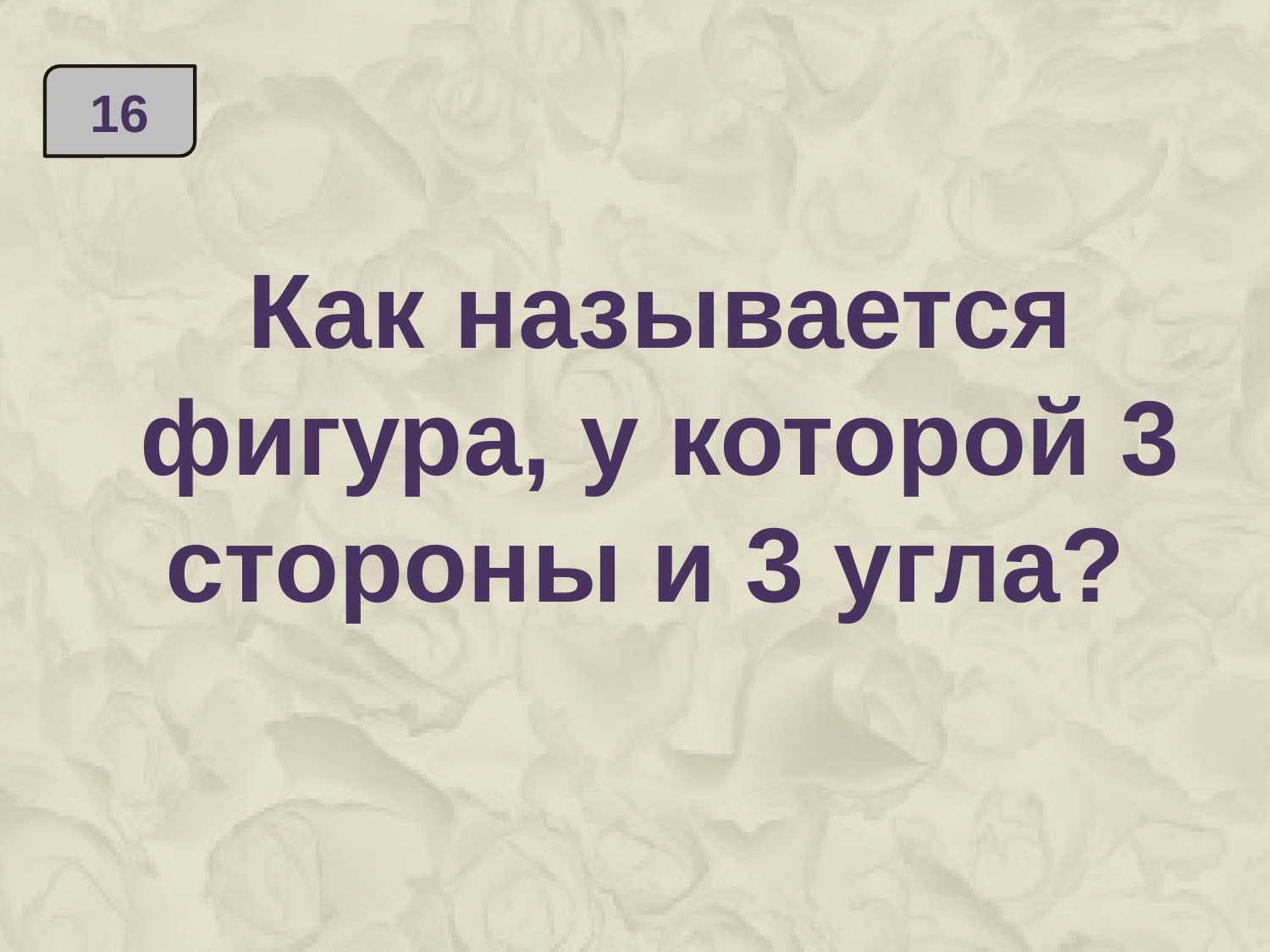

16
Как называется фигура, у которой 3 стороны и 3 угла?